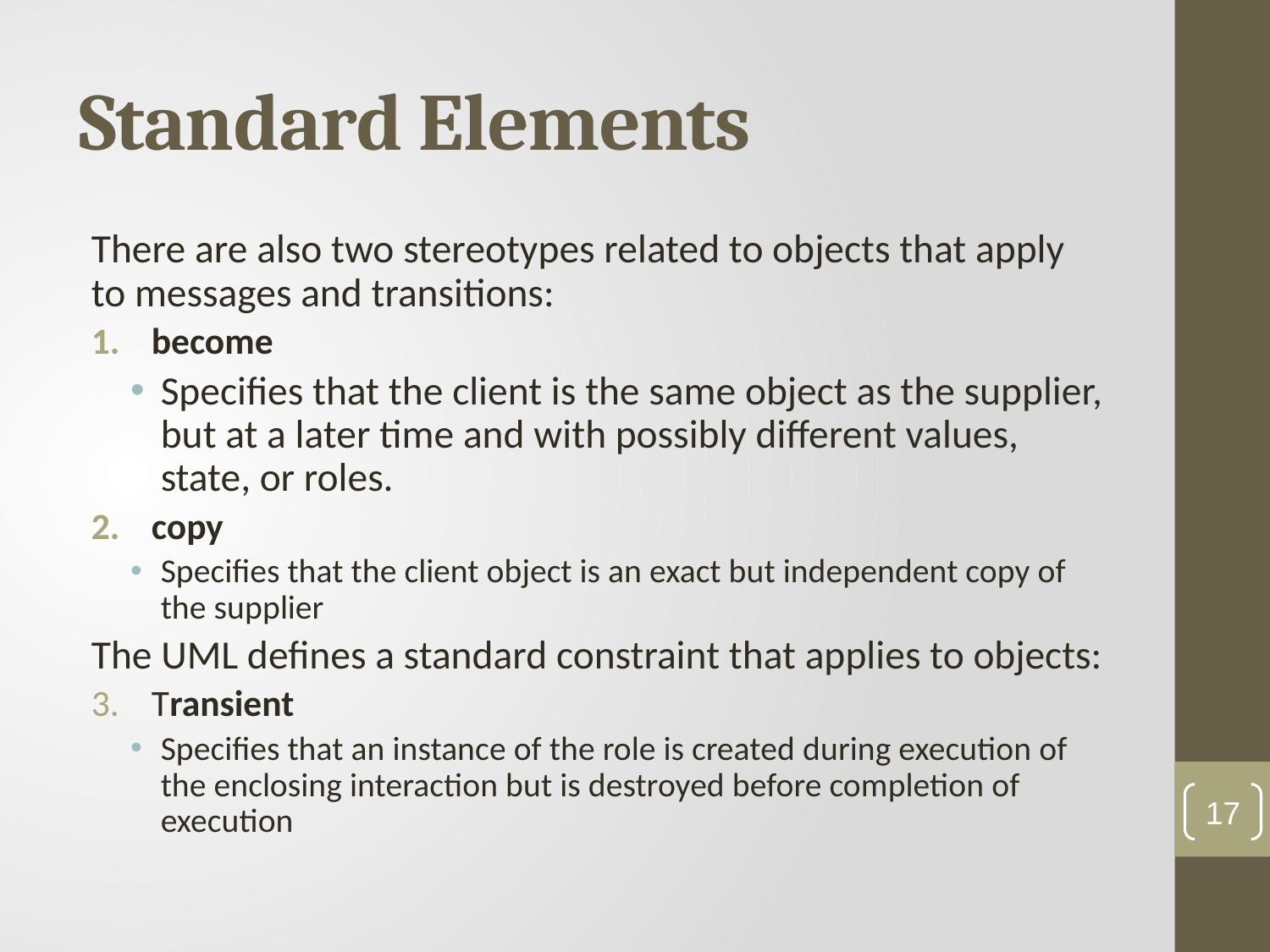

# Standard Elements
There are also two stereotypes related to objects that apply to messages and transitions:
become
Specifies that the client is the same object as the supplier, but at a later time and with possibly different values, state, or roles.
copy
Specifies that the client object is an exact but independent copy of the supplier
The UML defines a standard constraint that applies to objects:
Transient
Specifies that an instance of the role is created during execution of the enclosing interaction but is destroyed before completion of execution
17